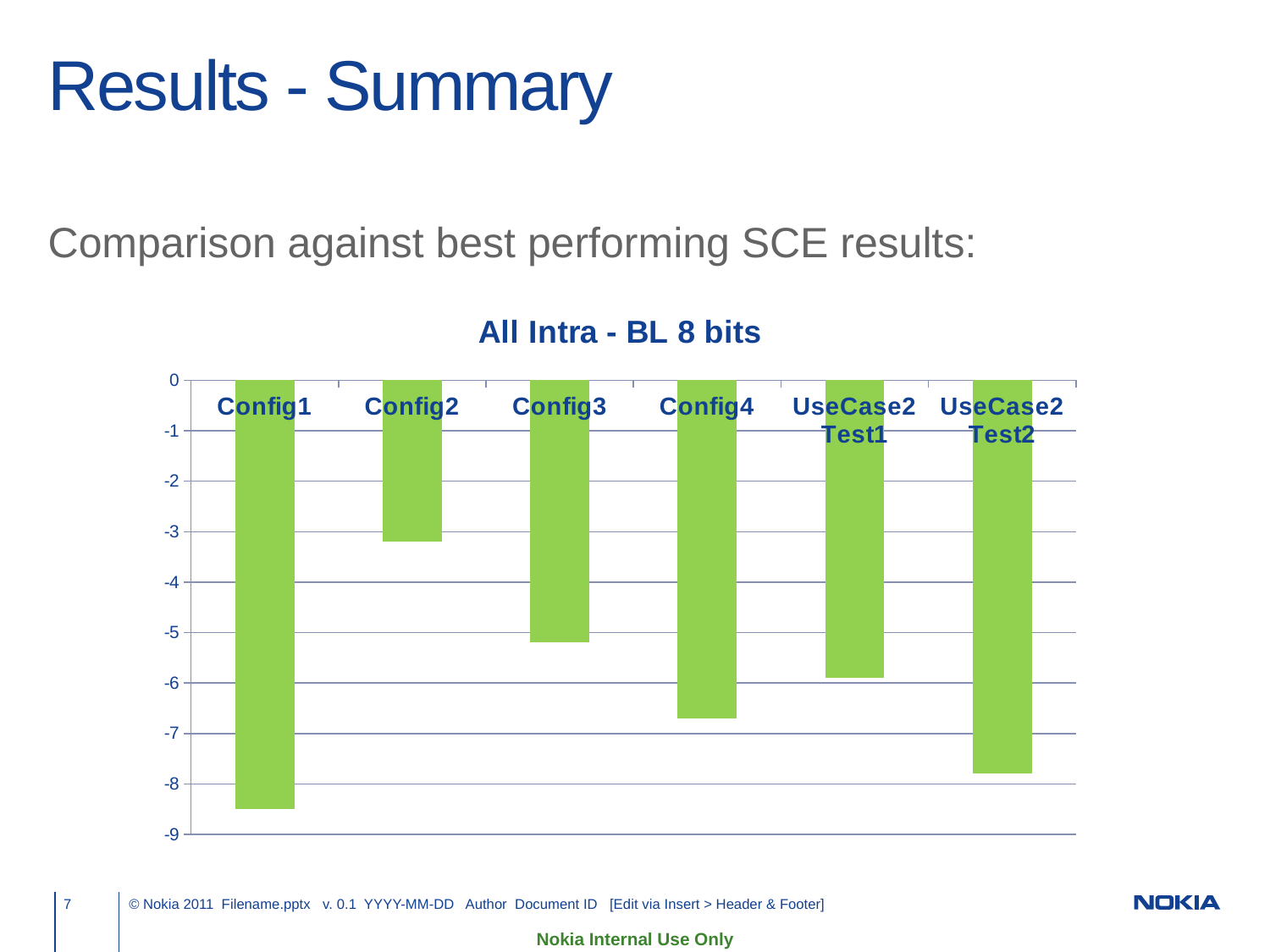

# Results - Summary
Comparison against best performing SCE results:

### Chart:

| Category | All Intra - BL 8 bits |
|---|---|
| Config1 | -8.5 |
| Config2 | -3.2 |
| Config3 | -5.2 |
| Config4 | -6.7 |
| UseCase2 Test1 | -5.9 |
| UseCase2 Test2 | -7.8 |
7
© Nokia 2011  Filename.pptx   v. 0.1  YYYY-MM-DD   Author  Document ID   [Edit via Insert > Header & Footer]